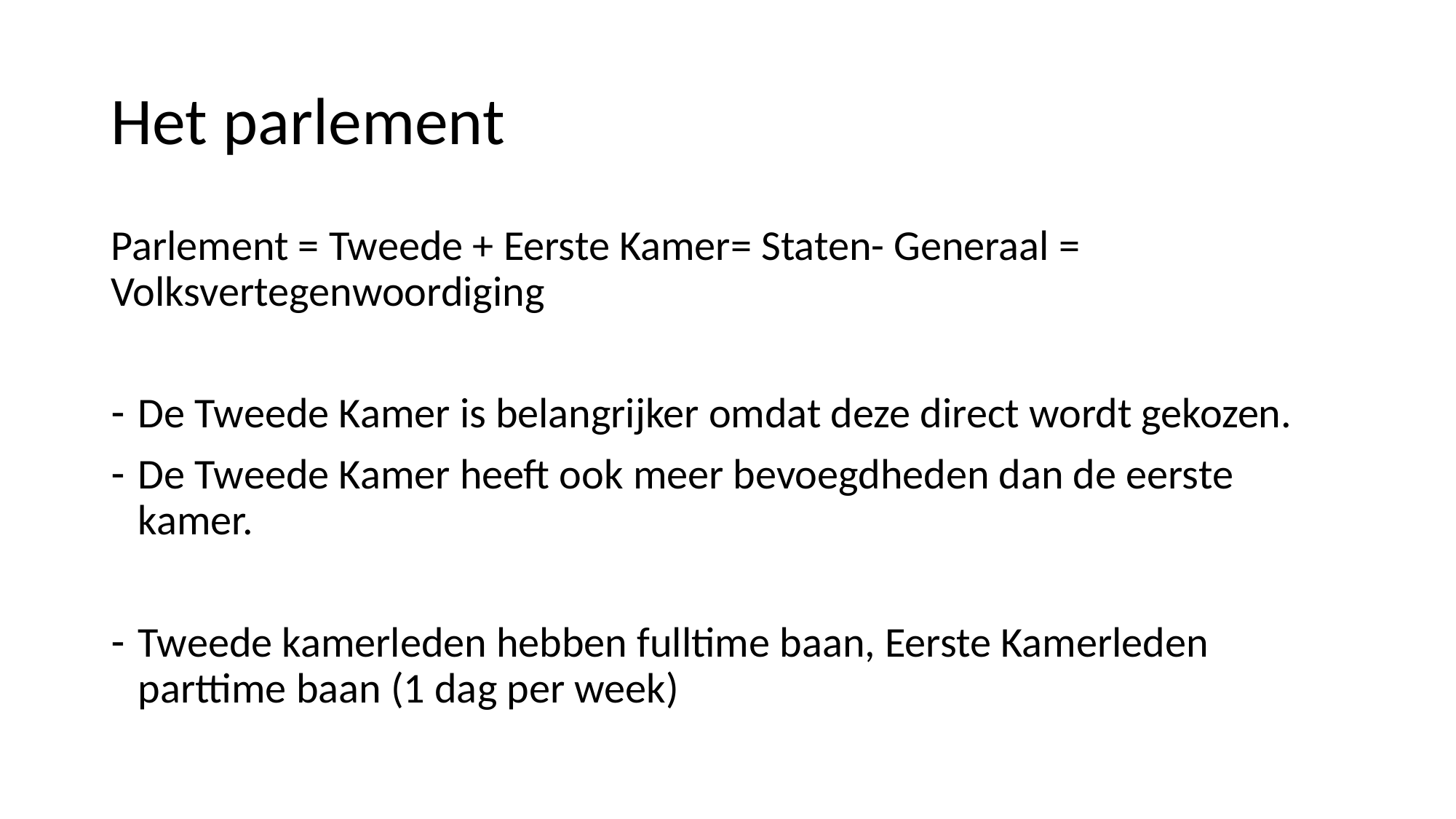

# Het parlement
Parlement = Tweede + Eerste Kamer= Staten- Generaal = Volksvertegenwoordiging

De Tweede Kamer is belangrijker omdat deze direct wordt gekozen.
De Tweede Kamer heeft ook meer bevoegdheden dan de eerste kamer.

Tweede kamerleden hebben fulltime baan, Eerste Kamerleden parttime baan (1 dag per week)